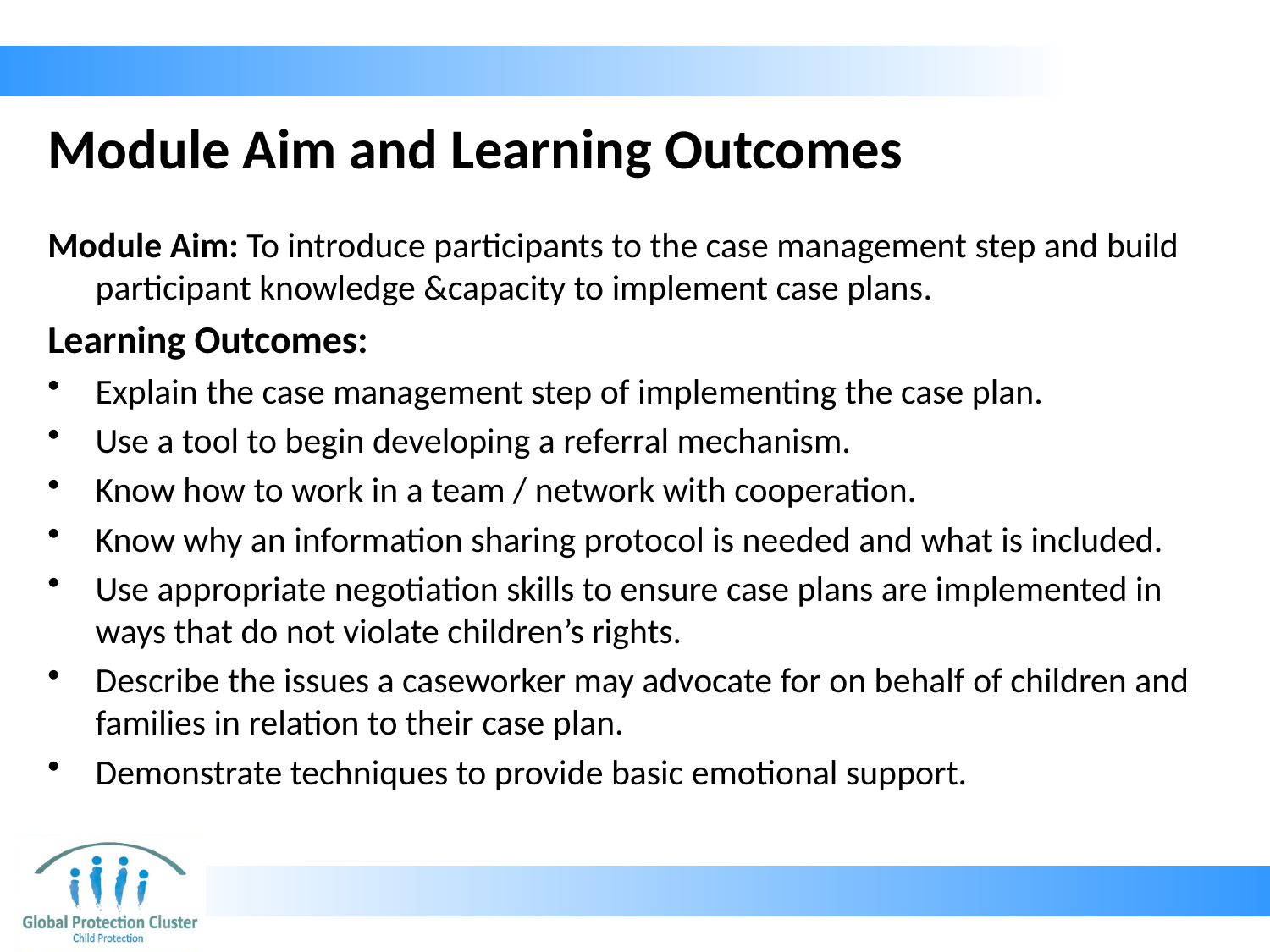

# Module Aim and Learning Outcomes
Module Aim: To introduce participants to the case management step and build participant knowledge &capacity to implement case plans.
Learning Outcomes:
Explain the case management step of implementing the case plan.
Use a tool to begin developing a referral mechanism.
Know how to work in a team / network with cooperation.
Know why an information sharing protocol is needed and what is included.
Use appropriate negotiation skills to ensure case plans are implemented in ways that do not violate children’s rights.
Describe the issues a caseworker may advocate for on behalf of children and families in relation to their case plan.
Demonstrate techniques to provide basic emotional support.